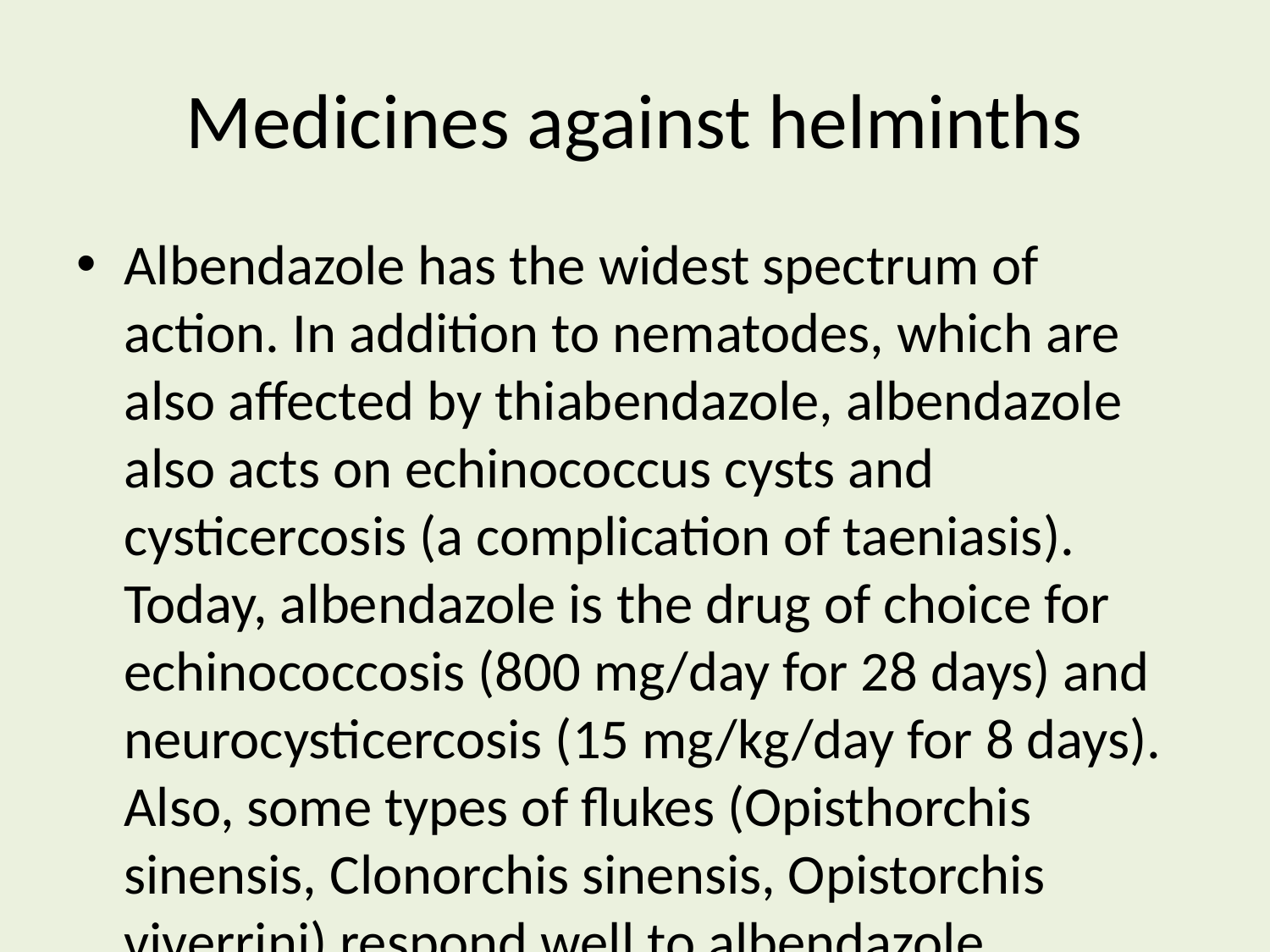

# Medicines against helminths
Albendazole has the widest spectrum of action. In addition to nematodes, which are also affected by thiabendazole, albendazole also acts on echinococcus cysts and cysticercosis (a complication of taeniasis). Today, albendazole is the drug of choice for echinococcosis (800 mg/day for 28 days) and neurocysticercosis (15 mg/kg/day for 8 days). Also, some types of flukes (Opisthorchis sinensis, Clonorchis sinensis, Opistorchis viverrini) respond well to albendazole.